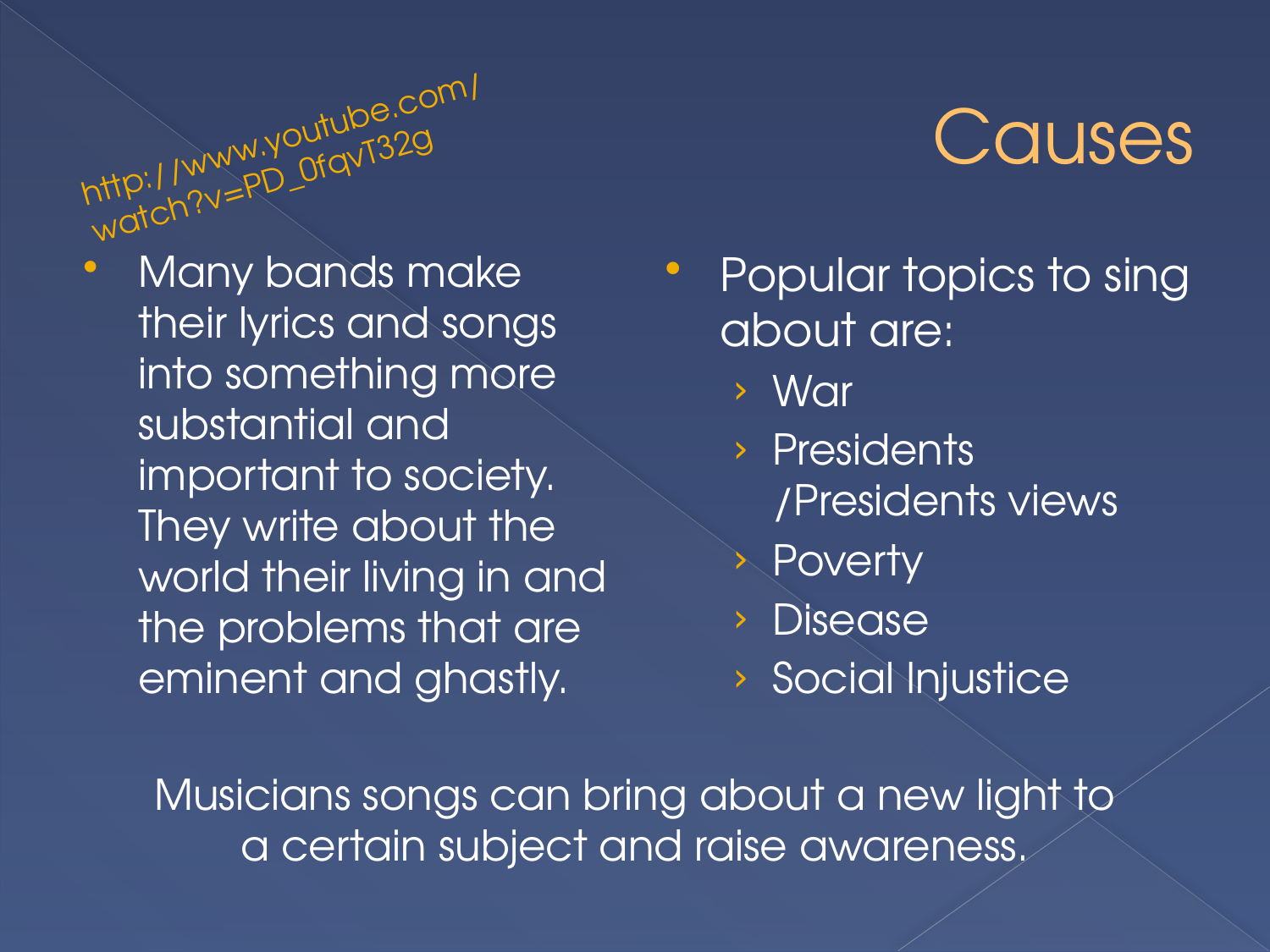

# Causes
http://www.youtube.com/watch?v=PD_0fqvT32g
Many bands make their lyrics and songs into something more substantial and important to society. They write about the world their living in and the problems that are eminent and ghastly.
Popular topics to sing about are:
War
Presidents /Presidents views
Poverty
Disease
Social Injustice
Musicians songs can bring about a new light to a certain subject and raise awareness.